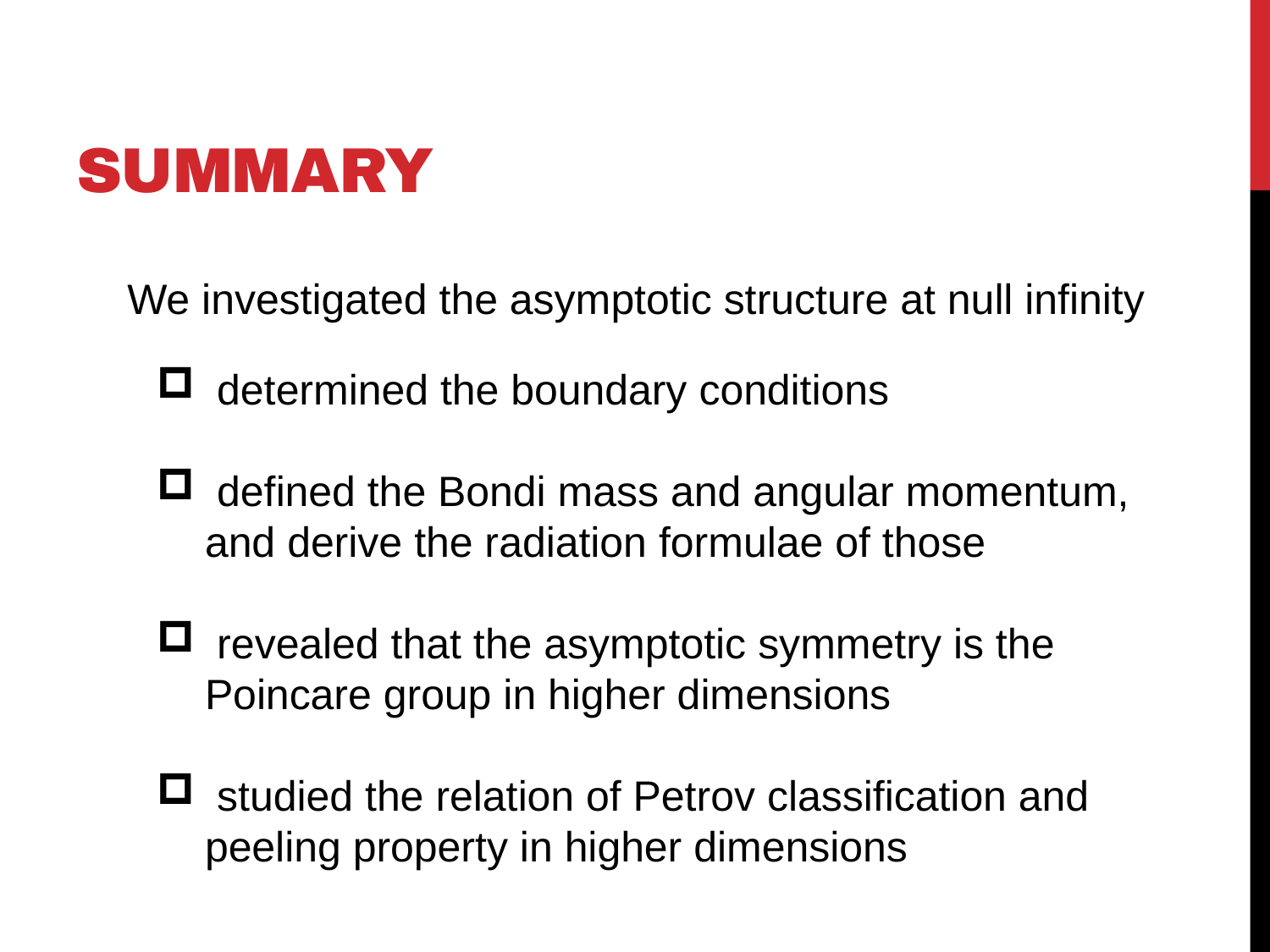

# summary
We investigated the asymptotic structure at null infinity
 determined the boundary conditions

 defined the Bondi mass and angular momentum, and derive the radiation formulae of those

 revealed that the asymptotic symmetry is the Poincare group in higher dimensions

 studied the relation of Petrov classification and peeling property in higher dimensions